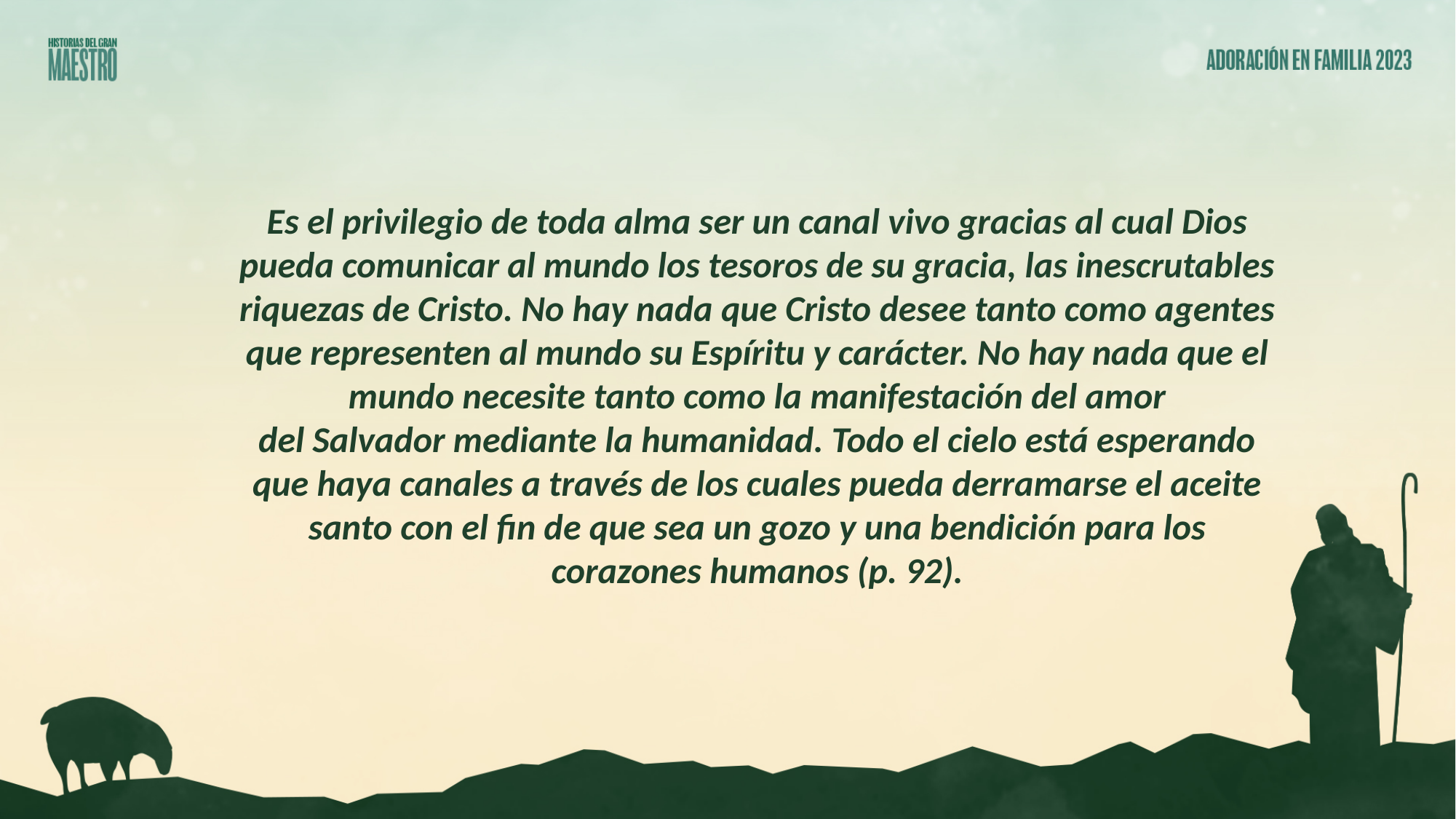

Es el privilegio de toda alma ser un canal vivo gracias al cual Dios pueda comunicar al mundo los tesoros de su gracia, las inescrutables riquezas de Cristo. No hay nada que Cristo desee tanto como agentes que representen al mundo su Espíritu y carácter. No hay nada que el mundo necesite tanto como la manifestación del amor
del Salvador mediante la humanidad. Todo el cielo está esperando que haya canales a través de los cuales pueda derramarse el aceite santo con el fin de que sea un gozo y una bendición para los corazones humanos (p. 92).